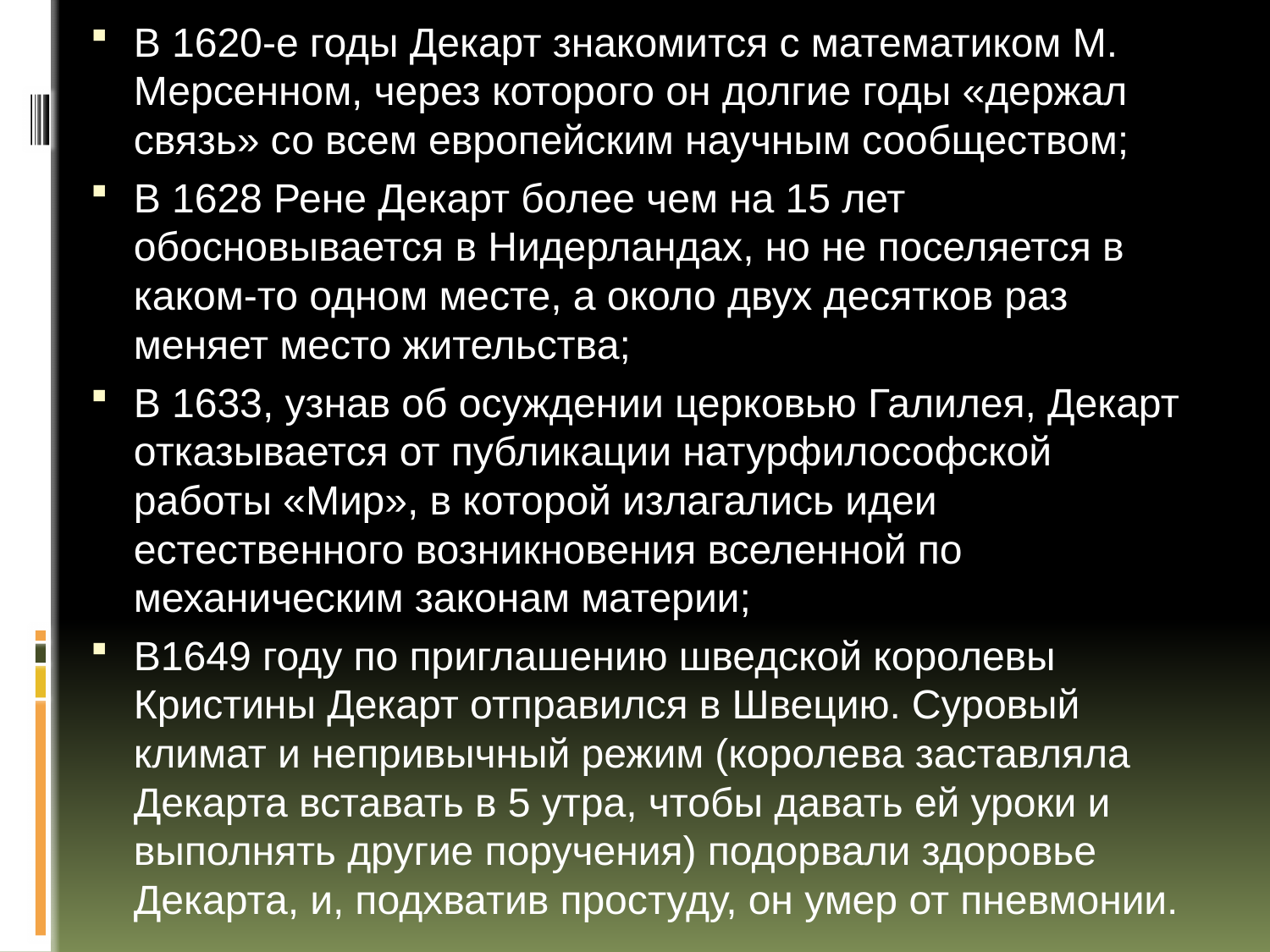

В 1620-е годы Декарт знакомится с математиком М. Мерсенном, через которого он долгие годы «держал связь» со всем европейским научным сообществом;
В 1628 Рене Декарт более чем на 15 лет обосновывается в Нидерландах, но не поселяется в каком-то одном месте, а около двух десятков раз меняет место жительства;
В 1633, узнав об осуждении церковью Галилея, Декарт отказывается от публикации натурфилософской работы «Мир», в которой излагались идеи естественного возникновения вселенной по механическим законам материи;
В1649 году по приглашению шведской королевы Кристины Декарт отправился в Швецию. Суровый климат и непривычный режим (королева заставляла Декарта вставать в 5 утра, чтобы давать ей уроки и выполнять другие поручения) подорвали здоровье Декарта, и, подхватив простуду, он умер от пневмонии.

#